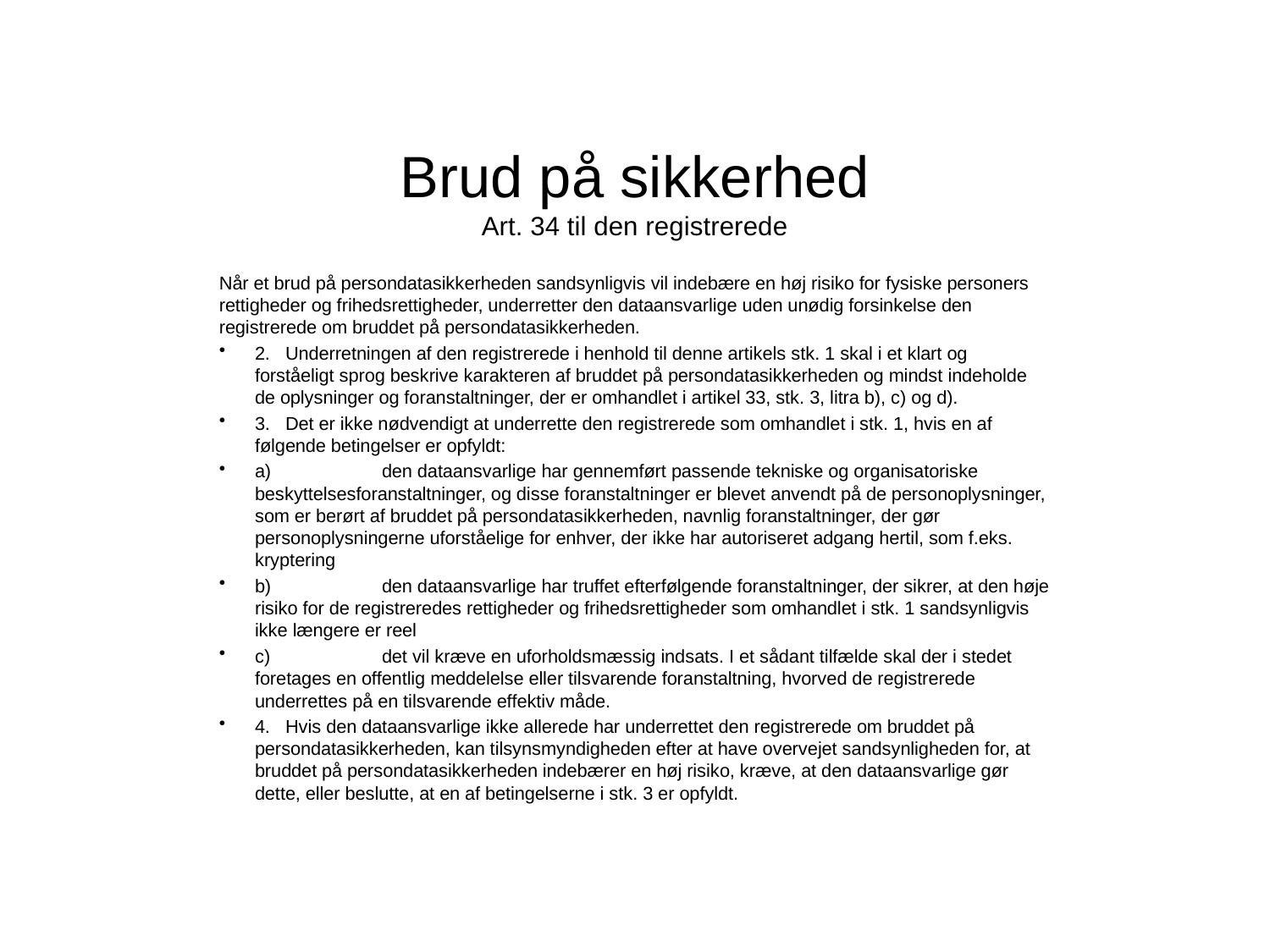

# Brud på sikkerhed Art. 34 til den registrerede
Når et brud på persondatasikkerheden sandsynligvis vil indebære en høj risiko for fysiske personers rettigheder og frihedsrettigheder, underretter den dataansvarlige uden unødig forsinkelse den registrerede om bruddet på persondatasikkerheden.
2.   Underretningen af den registrerede i henhold til denne artikels stk. 1 skal i et klart og forståeligt sprog beskrive karakteren af bruddet på persondatasikkerheden og mindst indeholde de oplysninger og foranstaltninger, der er omhandlet i artikel 33, stk. 3, litra b), c) og d).
3.   Det er ikke nødvendigt at underrette den registrerede som omhandlet i stk. 1, hvis en af følgende betingelser er opfyldt:
a)	den dataansvarlige har gennemført passende tekniske og organisatoriske beskyttelsesforanstaltninger, og disse foranstaltninger er blevet anvendt på de personoplysninger, som er berørt af bruddet på persondatasikkerheden, navnlig foranstaltninger, der gør personoplysningerne uforståelige for enhver, der ikke har autoriseret adgang hertil, som f.eks. kryptering
b)	den dataansvarlige har truffet efterfølgende foranstaltninger, der sikrer, at den høje risiko for de registreredes rettigheder og frihedsrettigheder som omhandlet i stk. 1 sandsynligvis ikke længere er reel
c)	det vil kræve en uforholdsmæssig indsats. I et sådant tilfælde skal der i stedet foretages en offentlig meddelelse eller tilsvarende foranstaltning, hvorved de registrerede underrettes på en tilsvarende effektiv måde.
4.   Hvis den dataansvarlige ikke allerede har underrettet den registrerede om bruddet på persondatasikkerheden, kan tilsynsmyndigheden efter at have overvejet sandsynligheden for, at bruddet på persondatasikkerheden indebærer en høj risiko, kræve, at den dataansvarlige gør dette, eller beslutte, at en af betingelserne i stk. 3 er opfyldt.